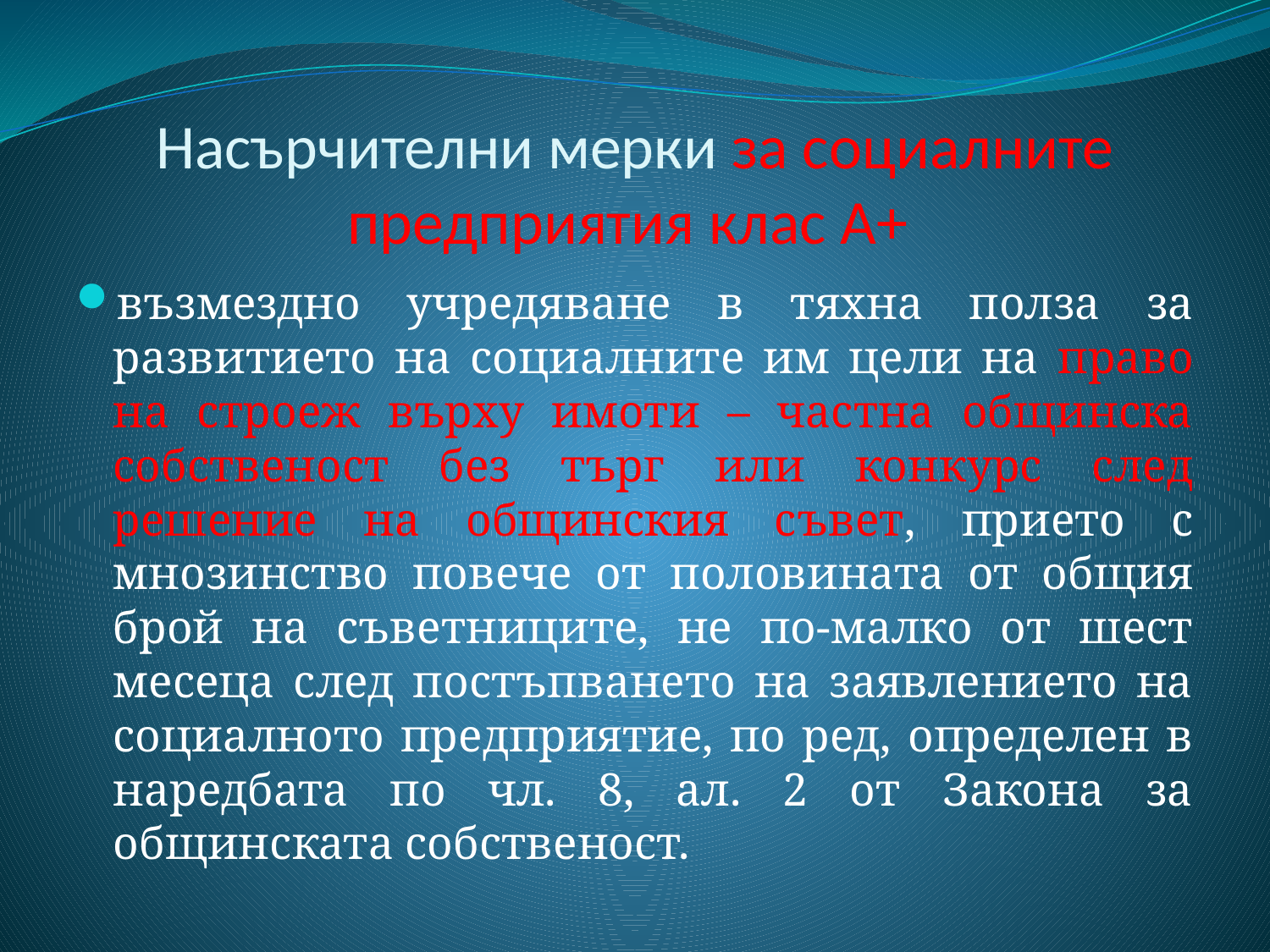

# Насърчителни мерки за социалните предприятия клас А+
възмездно учредяване в тяхна полза за развитието на социалните им цели на право на строеж върху имоти – частна общинска собственост без търг или конкурс след решение на общинския съвет, прието с мнозинство повече от половината от общия брой на съветниците, не по-малко от шест месеца след постъпването на заявлението на социалното предприятие, по ред, определен в наредбата по чл. 8, ал. 2 от Закона за общинската собственост.